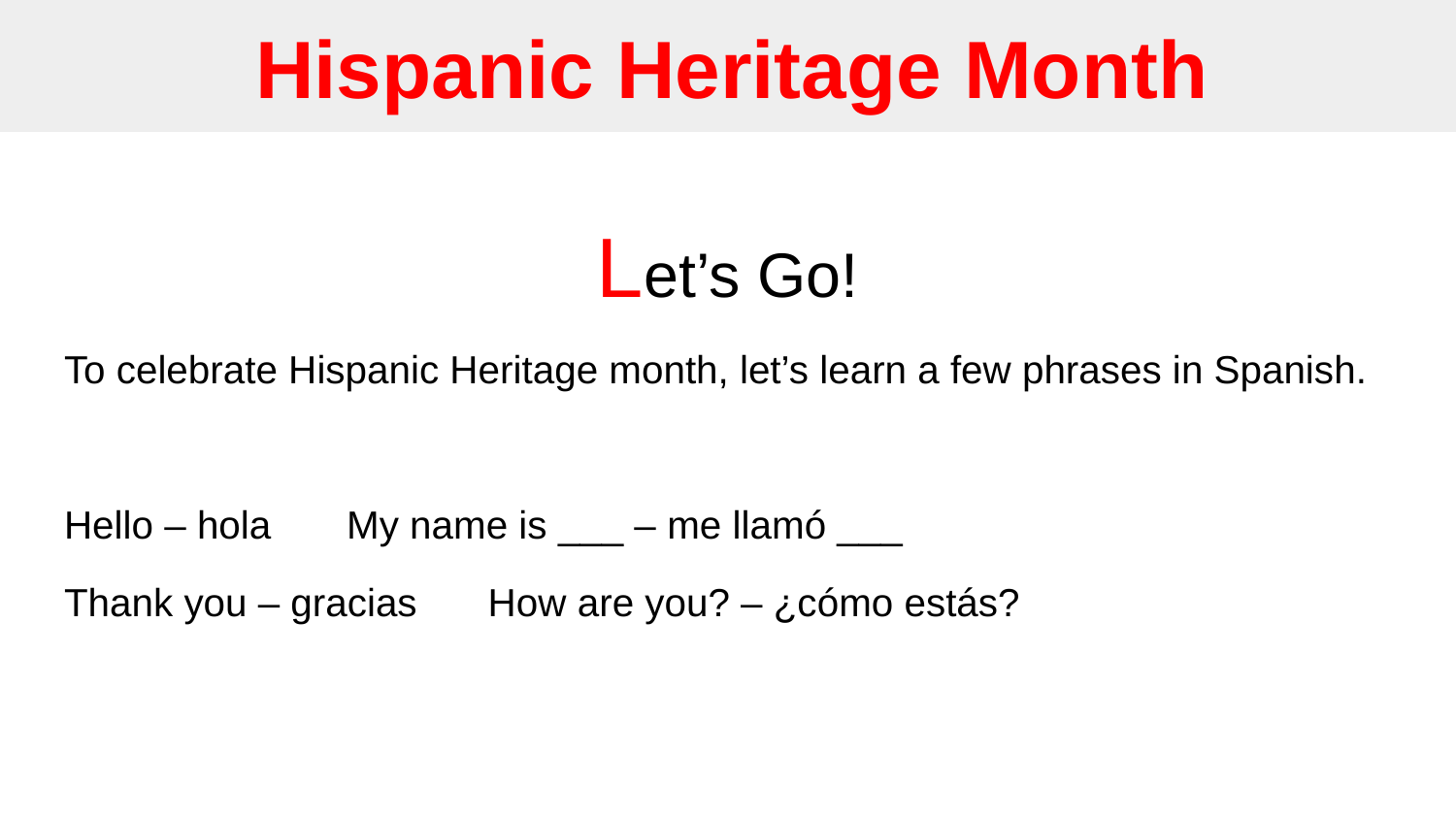

# Hispanic Heritage Month
Let’s Go!
To celebrate Hispanic Heritage month, let’s learn a few phrases in Spanish.

Hello – hola						My name is ___ – me llamó ___
Thank you – gracias				How are you? – ¿cómo estás?